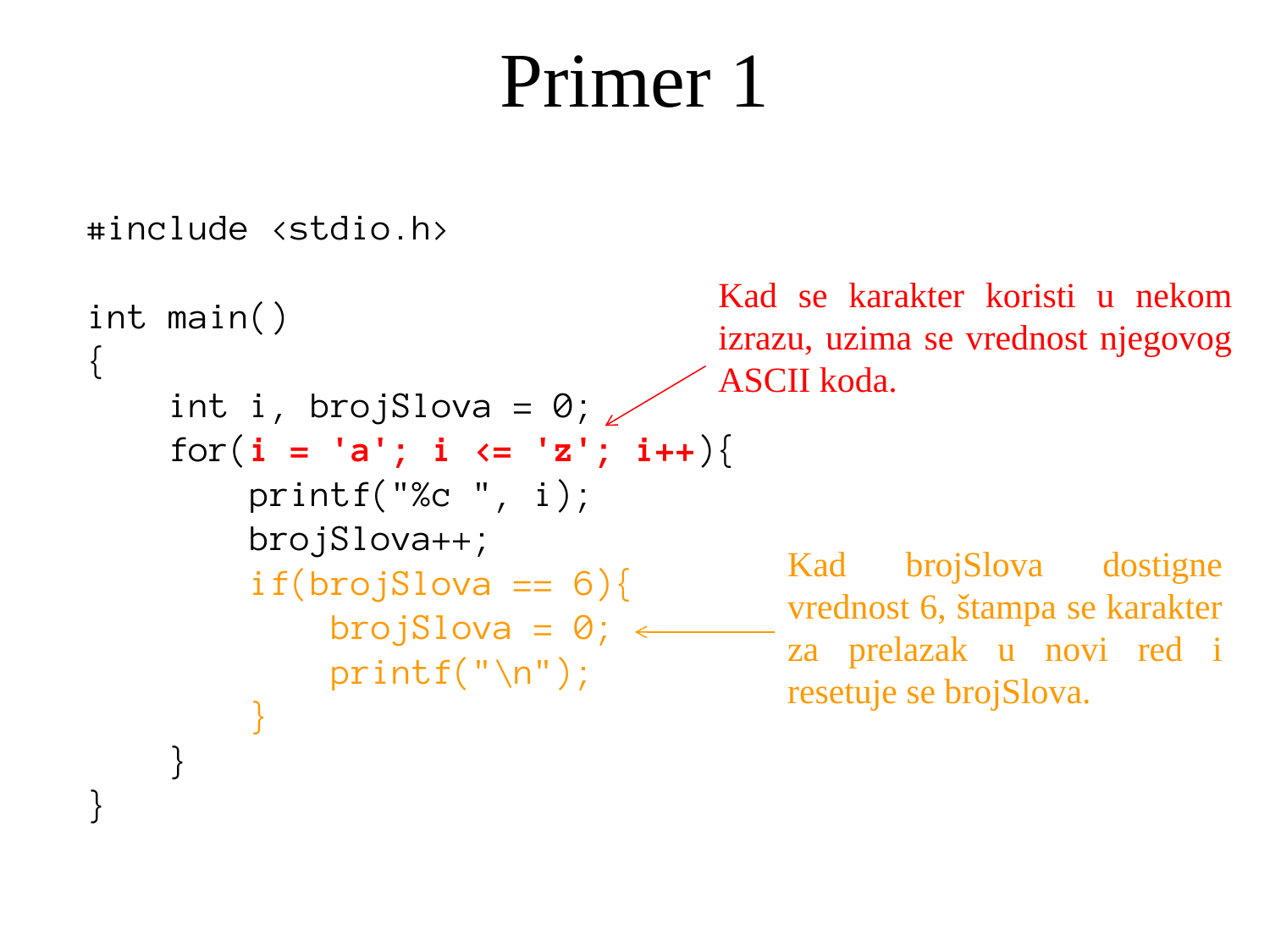

# Primer 1
#include <stdio.h>

int main()
{
    int i, brojSlova = 0;
    for(i = 'a'; i <= 'z'; i++){
        printf("%c ", i);
        brojSlova++;
        if(brojSlova == 6){
            brojSlova = 0;
            printf("\n");
        }
    }
}
Kad se karakter koristi u nekom izrazu, uzima se vrednost njegovog ASCII koda.
Kad brojSlova dostigne vrednost 6, štampa se karakter za prelazak u novi red i resetuje se brojSlova.